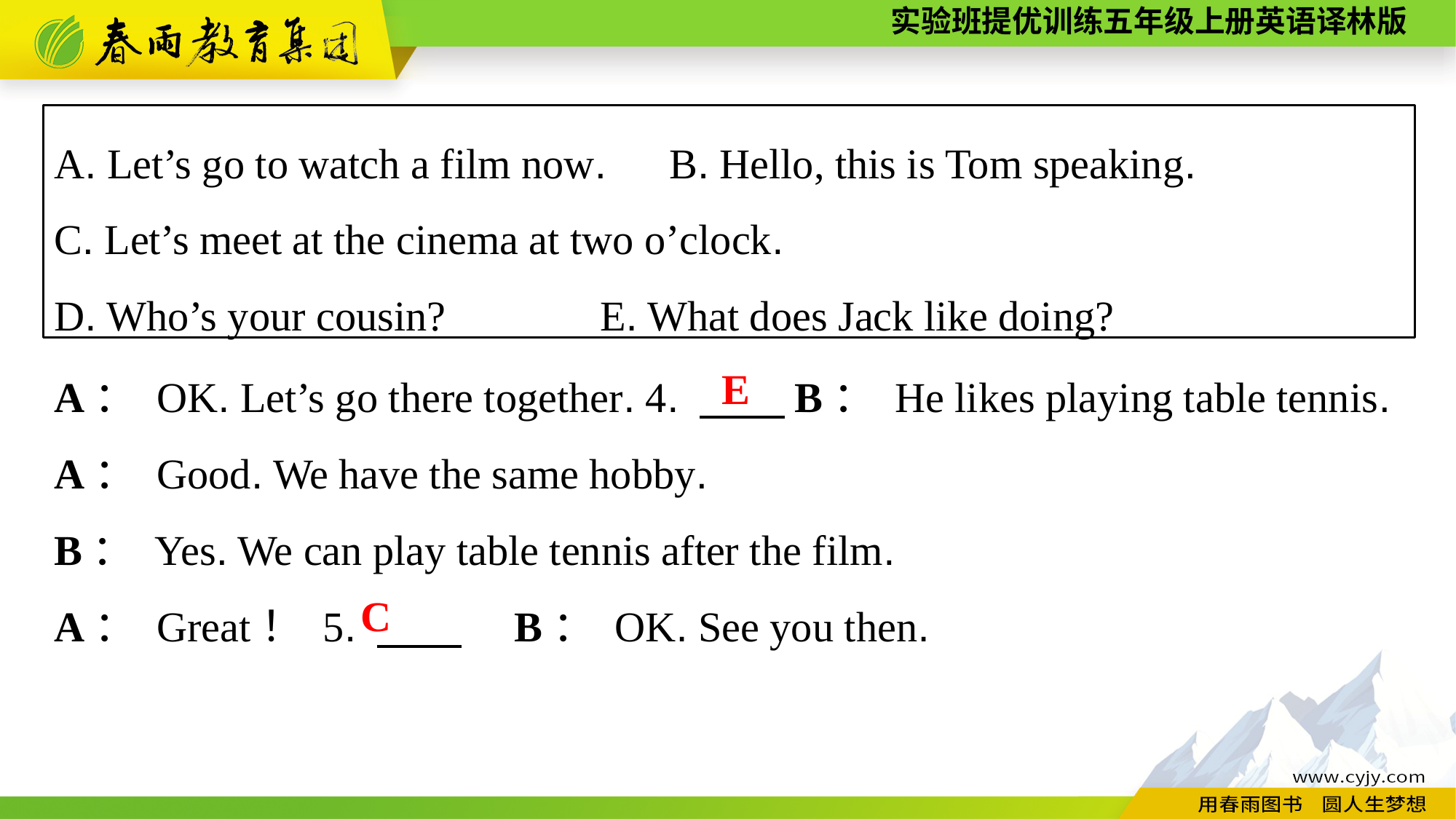

A. Let’s go to watch a film now.　B. Hello, this is Tom speaking.
C. Let’s meet at the cinema at two o’clock.
D. Who’s your cousin?		E. What does Jack like doing?
A： OK. Let’s go there together. 4. 　　B： He likes playing table tennis.
A： Good. We have the same hobby.
B： Yes. We can play table tennis after the film.
A： Great！ 5. 　　　B： OK. See you then.
E
C